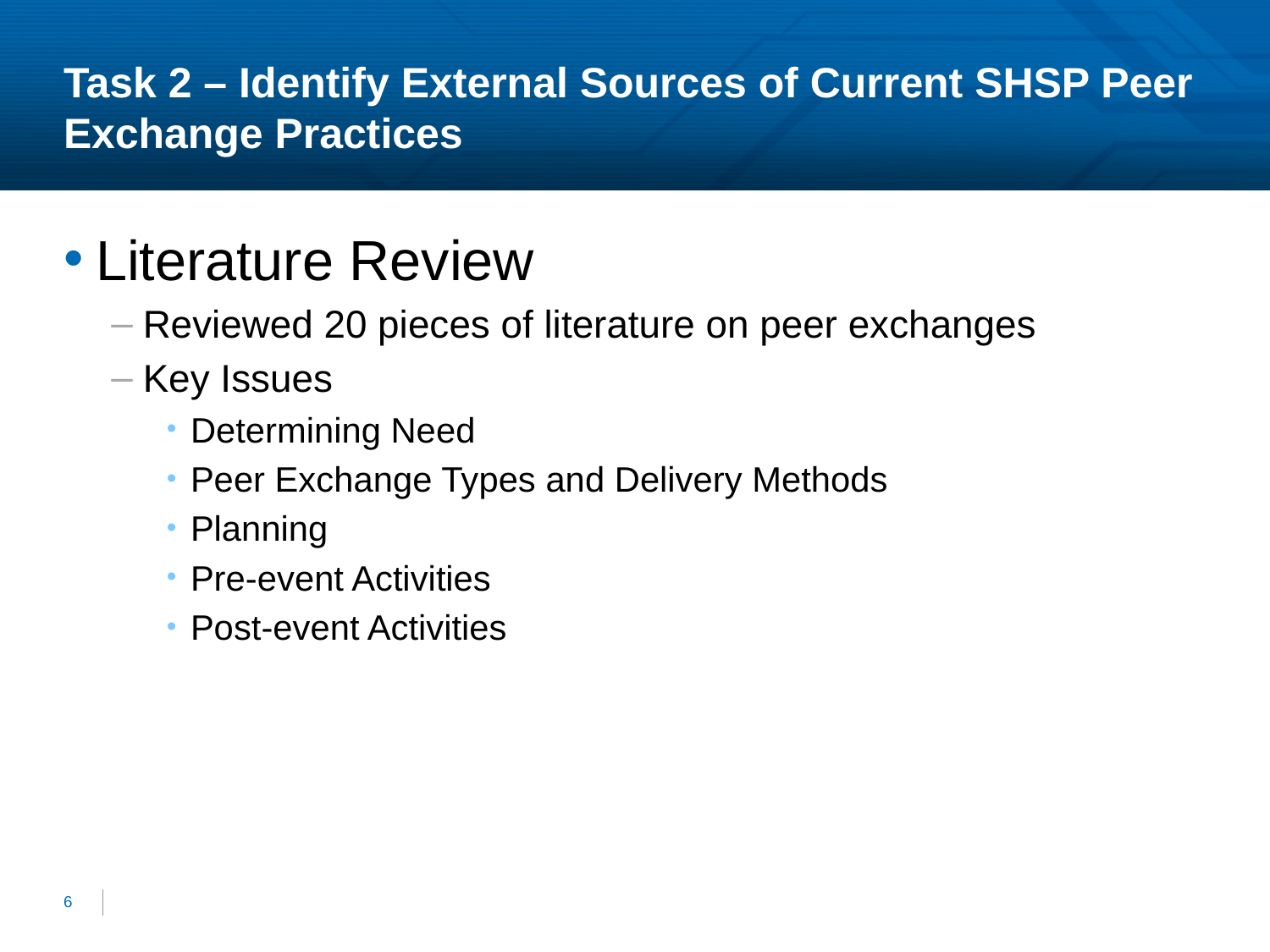

# Task 2 – Identify External Sources of Current SHSP Peer Exchange Practices
Literature Review
Reviewed 20 pieces of literature on peer exchanges
Key Issues
Determining Need
Peer Exchange Types and Delivery Methods
Planning
Pre-event Activities
Post-event Activities

6